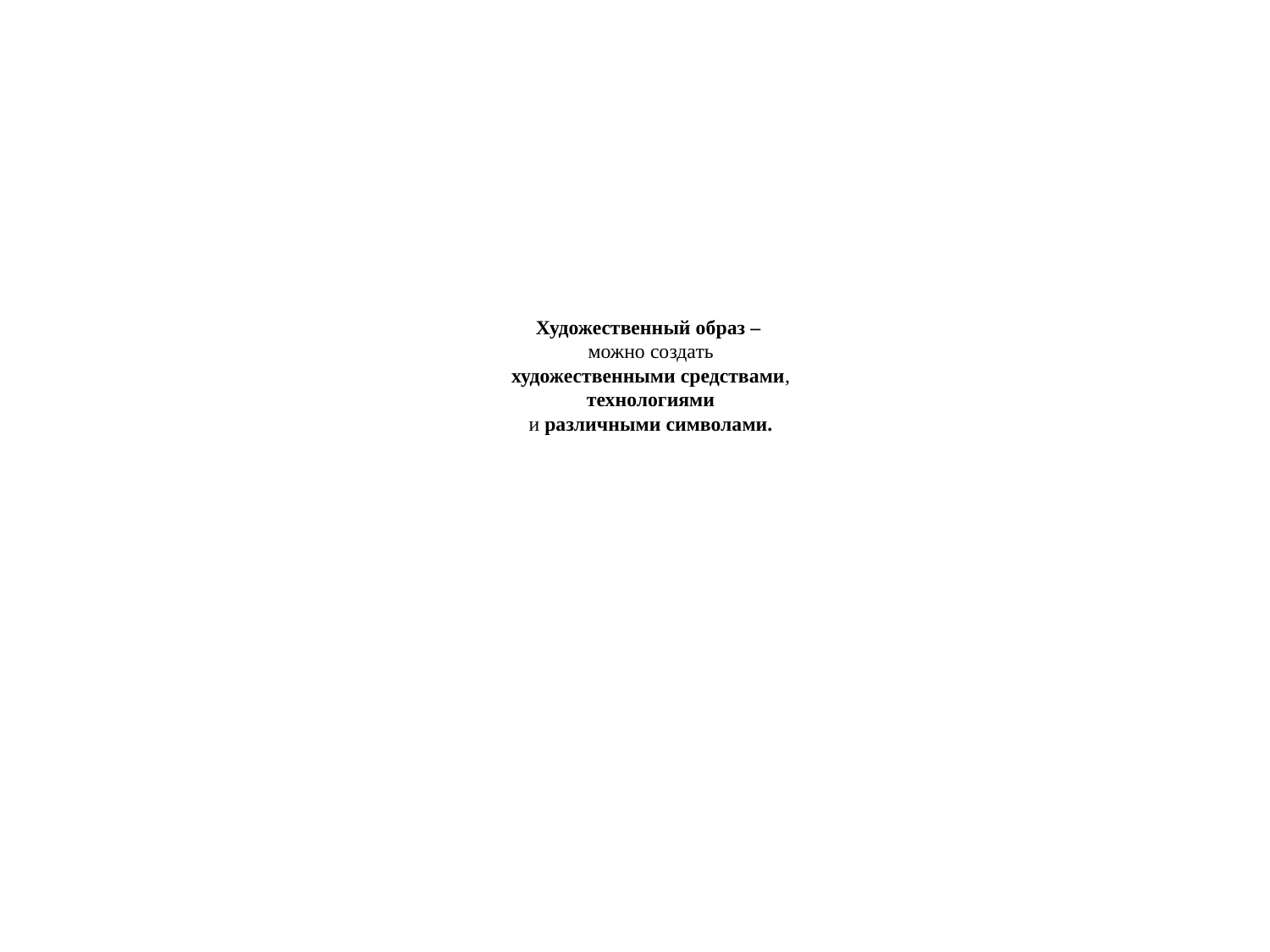

# Художественный образ – можно создать художественными средствами, технологиями и различными символами.